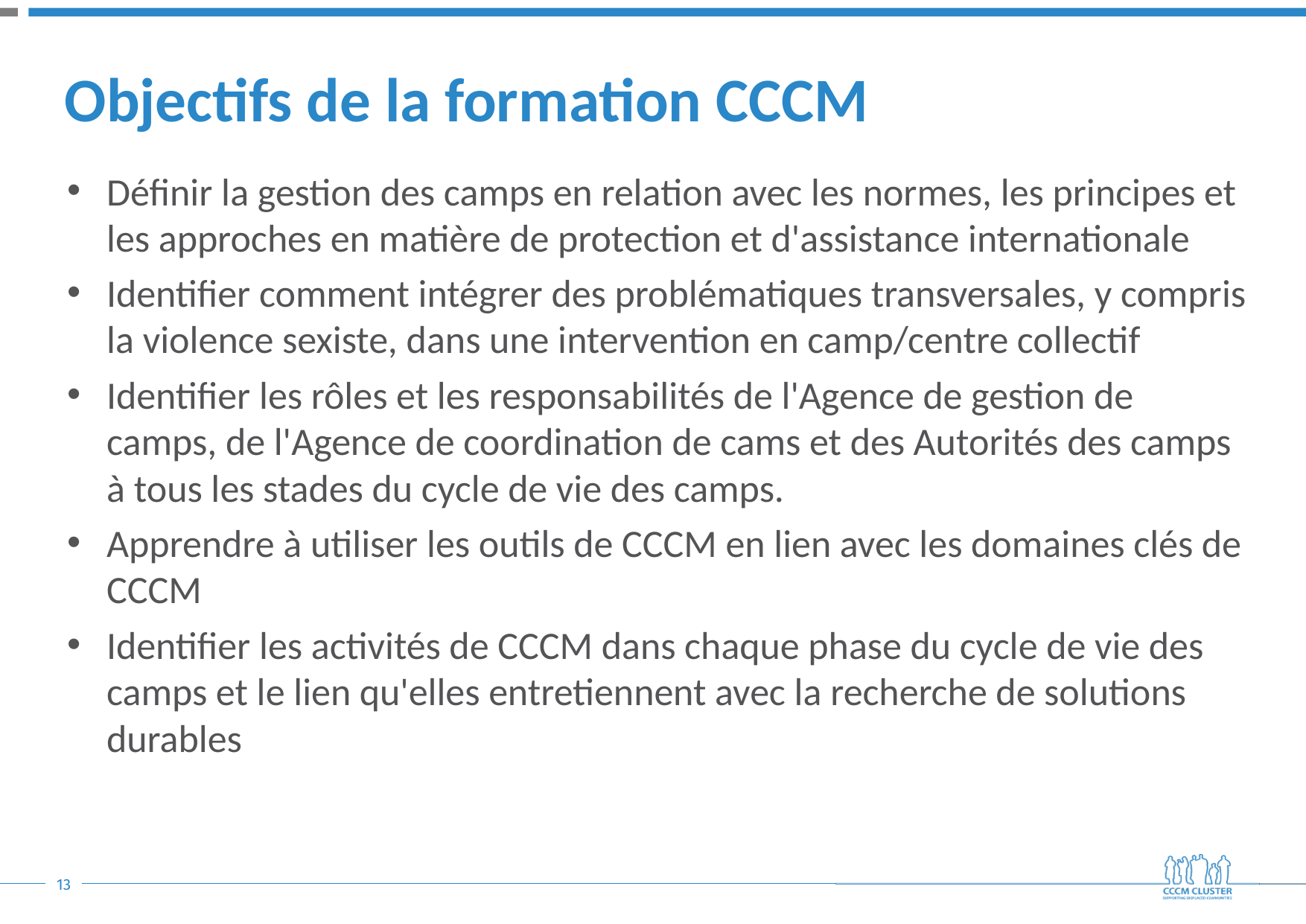

# Objectifs de la formation CCCM
Définir la gestion des camps en relation avec les normes, les principes et les approches en matière de protection et d'assistance internationale
Identifier comment intégrer des problématiques transversales, y compris la violence sexiste, dans une intervention en camp/centre collectif
Identifier les rôles et les responsabilités de l'Agence de gestion de camps, de l'Agence de coordination de cams et des Autorités des camps à tous les stades du cycle de vie des camps.
Apprendre à utiliser les outils de CCCM en lien avec les domaines clés de CCCM
Identifier les activités de CCCM dans chaque phase du cycle de vie des camps et le lien qu'elles entretiennent avec la recherche de solutions durables